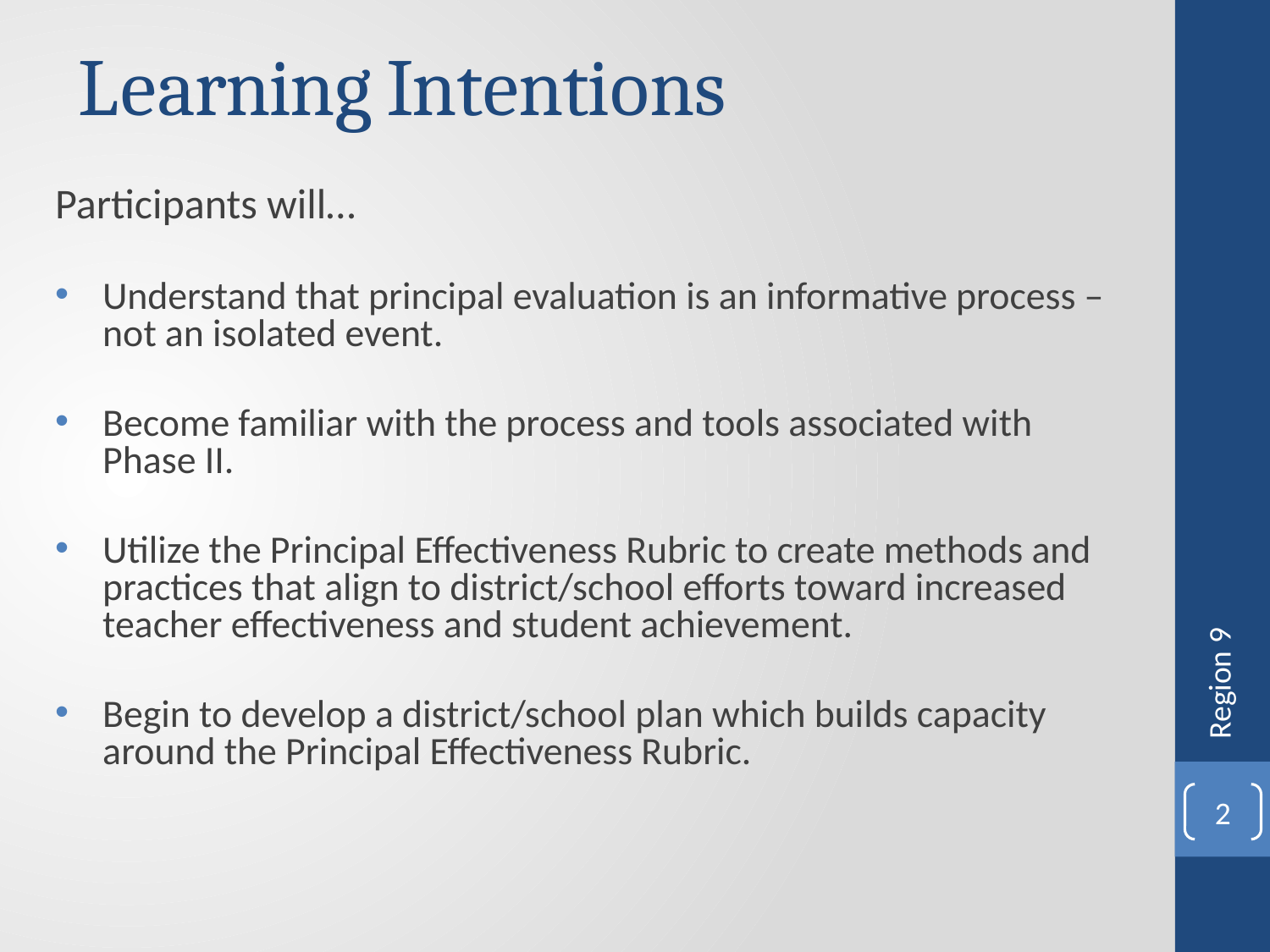

# Learning Intentions
Participants will…

Understand that principal evaluation is an informative process – not an isolated event.

Become familiar with the process and tools associated with Phase II.

Utilize the Principal Effectiveness Rubric to create methods and practices that align to district/school efforts toward increased teacher effectiveness and student achievement.

Begin to develop a district/school plan which builds capacity around the Principal Effectiveness Rubric.

Region 9
2